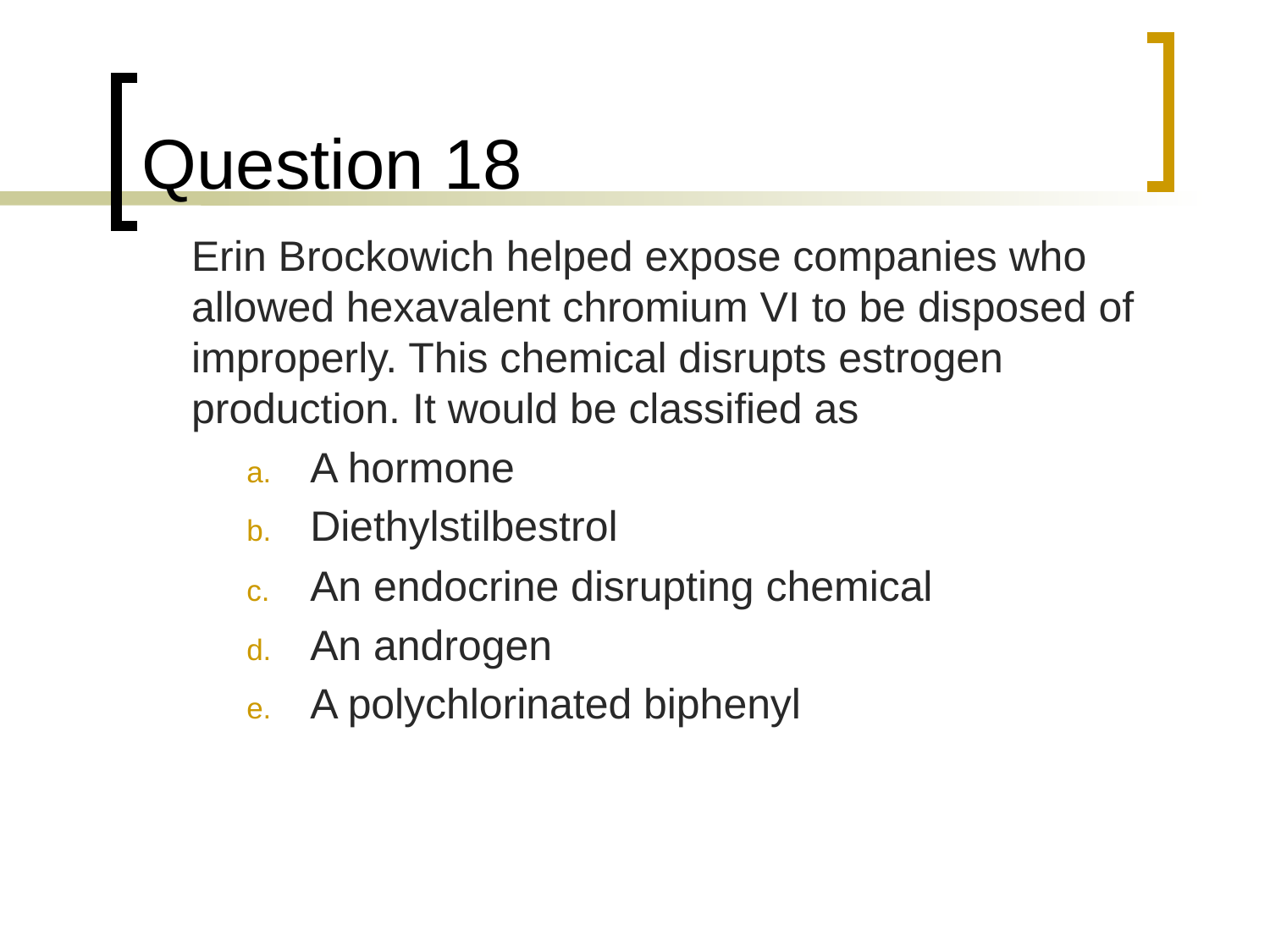

# Question 18
	Erin Brockowich helped expose companies who allowed hexavalent chromium VI to be disposed of improperly. This chemical disrupts estrogen production. It would be classified as
A hormone
Diethylstilbestrol
An endocrine disrupting chemical
An androgen
A polychlorinated biphenyl